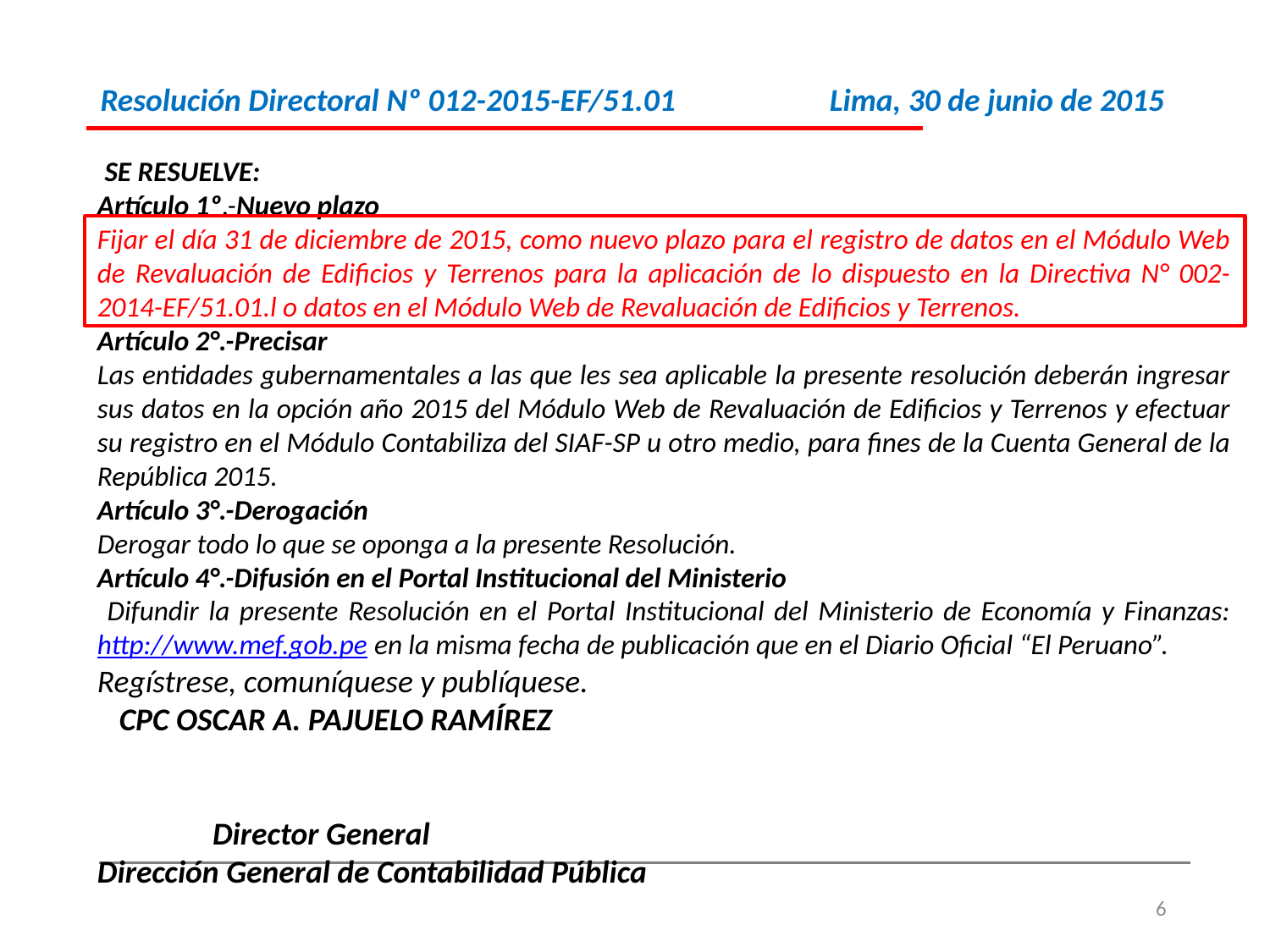

Resolución Directoral Nº 012-2015-EF/51.01
Lima, 30 de junio de 2015
 SE RESUELVE:
Artículo 1º.-Nuevo plazo
Fijar el día 31 de diciembre de 2015, como nuevo plazo para el registro de datos en el Módulo Web de Revaluación de Edificios y Terrenos para la aplicación de lo dispuesto en la Directiva N° 002-2014-EF/51.01.l o datos en el Módulo Web de Revaluación de Edificios y Terrenos.
Artículo 2°.-Precisar
Las entidades gubernamentales a las que les sea aplicable la presente resolución deberán ingresar sus datos en la opción año 2015 del Módulo Web de Revaluación de Edificios y Terrenos y efectuar su registro en el Módulo Contabiliza del SIAF-SP u otro medio, para fines de la Cuenta General de la República 2015.
Artículo 3°.-Derogación
Derogar todo lo que se oponga a la presente Resolución.
Artículo 4°.-Difusión en el Portal Institucional del Ministerio
 Difundir la presente Resolución en el Portal Institucional del Ministerio de Economía y Finanzas: http://www.mef.gob.pe en la misma fecha de publicación que en el Diario Oficial “El Peruano”.
Regístrese, comuníquese y publíquese.
   CPC OSCAR A. PAJUELO RAMÍREZ
                Director General
Dirección General de Contabilidad Pública

6